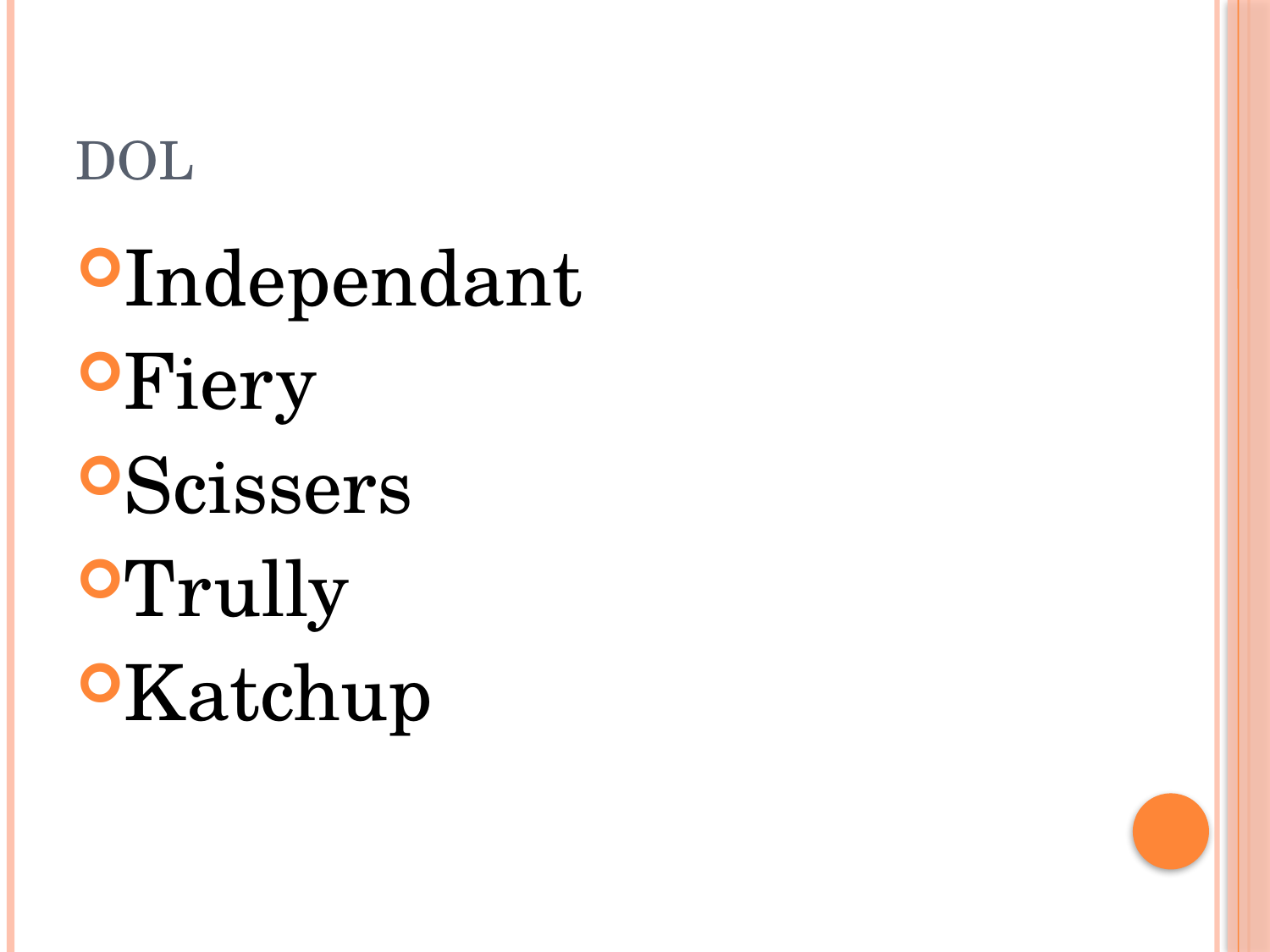

# DOL
Independant
Fiery
Scissers
Trully
Katchup